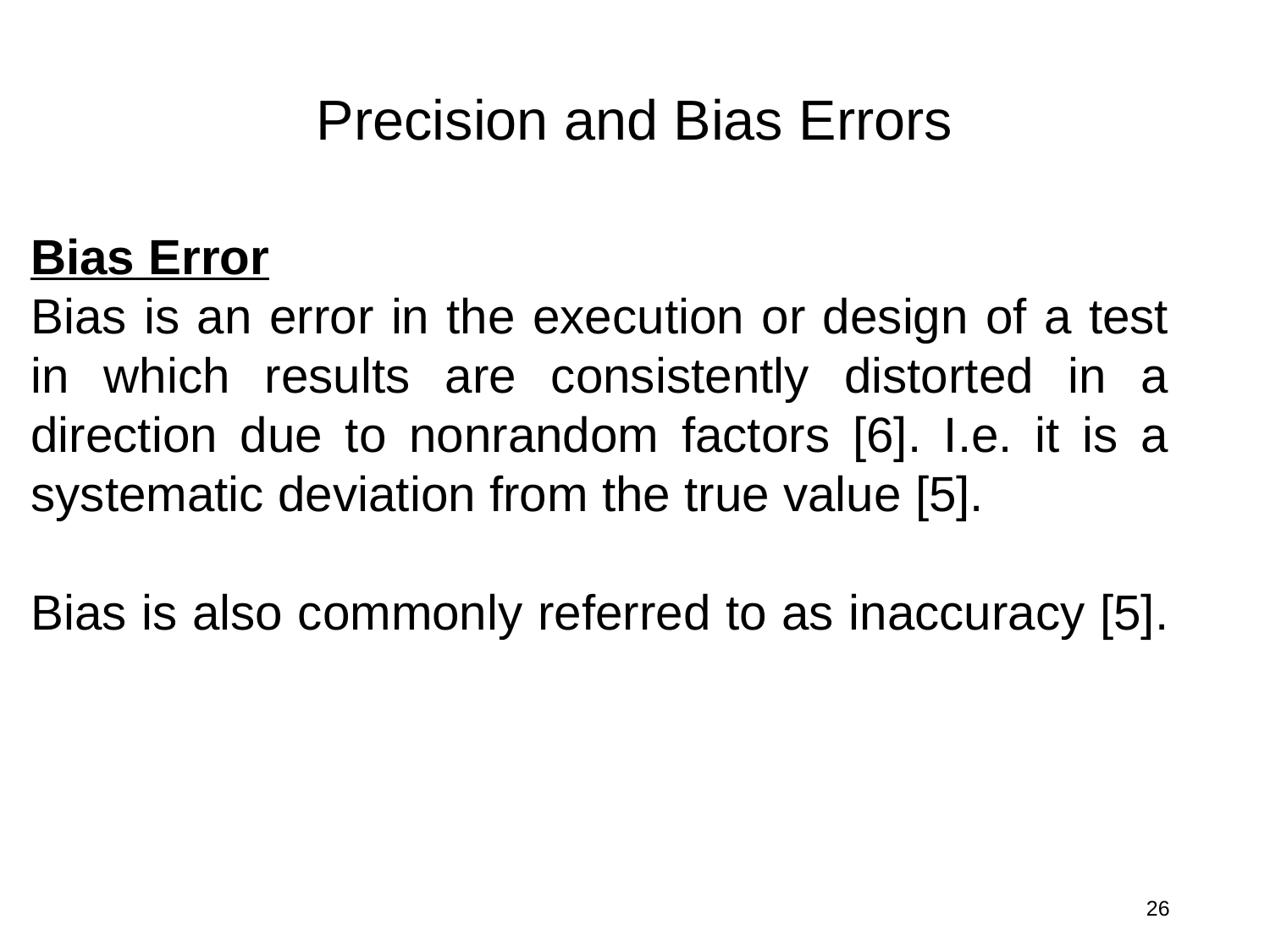

Precision and Bias Errors
Bias Error
Bias is an error in the execution or design of a test in which results are consistently distorted in a direction due to nonrandom factors [6]. I.e. it is a systematic deviation from the true value [5].

Bias is also commonly referred to as inaccuracy [5].

26